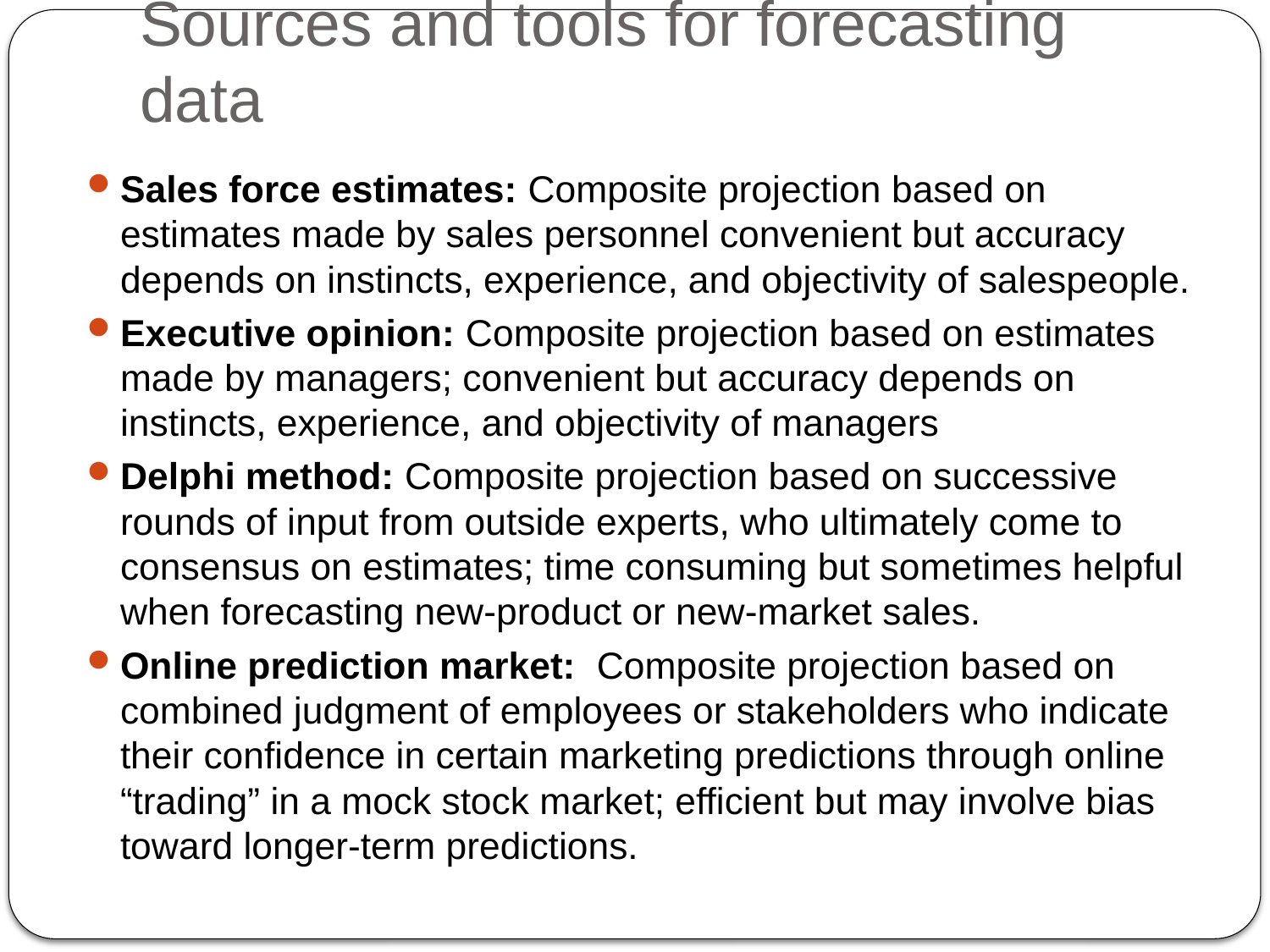

# Sources and tools for forecasting data
Sales force estimates: Composite projection based on estimates made by sales personnel convenient but accuracy depends on instincts, experience, and objectivity of salespeople.
Executive opinion: Composite projection based on estimates made by managers; convenient but accuracy depends on instincts, experience, and objectivity of managers
Delphi method: Composite projection based on successive rounds of input from outside experts, who ultimately come to consensus on estimates; time consuming but sometimes helpful when forecasting new-product or new-market sales.
Online prediction market:  Composite projection based on combined judgment of employees or stakeholders who indicate their confidence in certain marketing predictions through online “trading” in a mock stock market; efficient but may involve bias toward longer-term predictions.